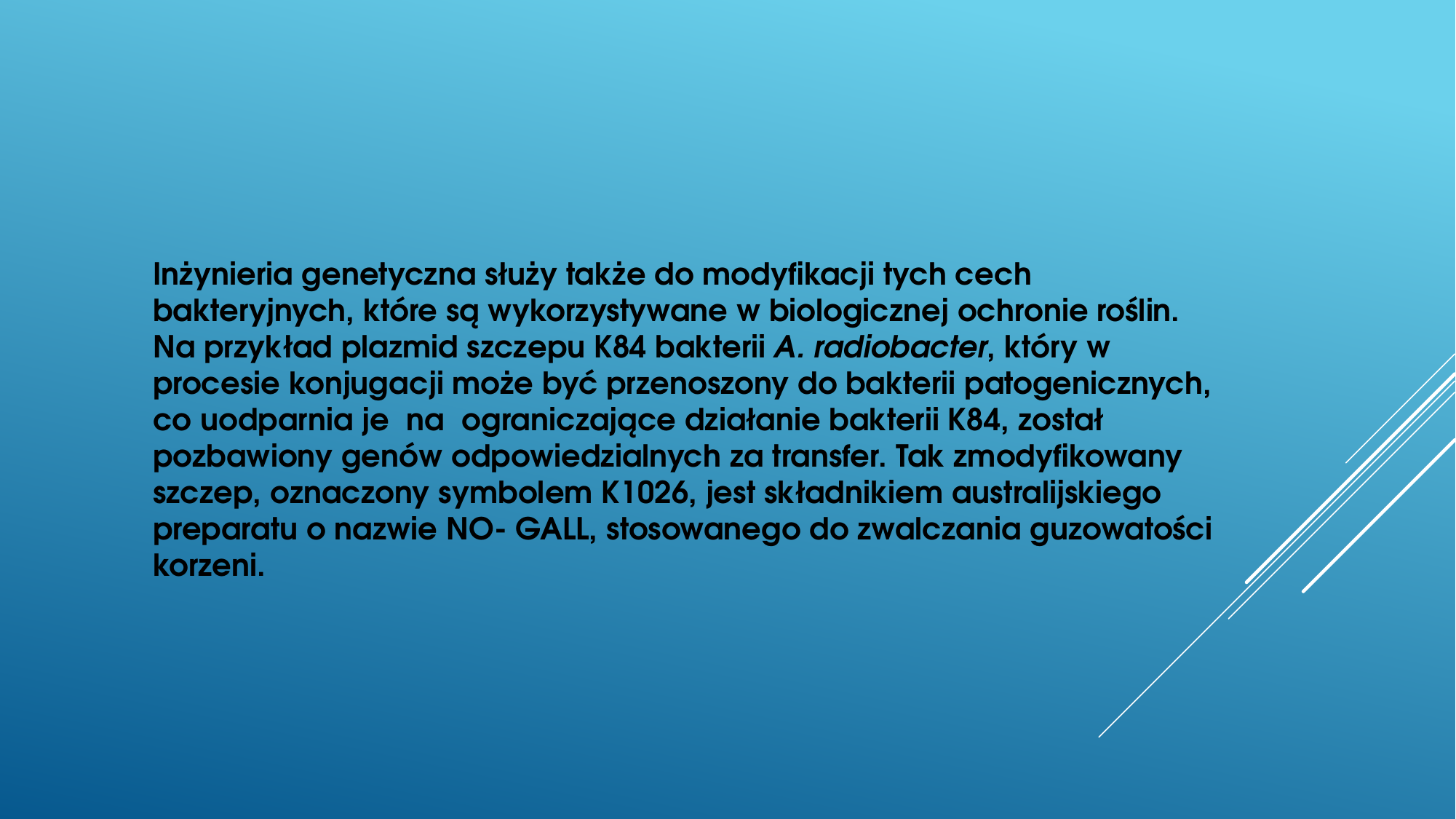

Inżynieria genetyczna służy także do modyfikacji tych cech bakteryjnych, które są wykorzystywane w biologicznej ochronie roślin. Na przykład plazmid szczepu K84 bakterii A. radiobacter, który w procesie konjugacji może być przenoszony do bakterii patogenicznych, co uodparnia je  na  ograniczające działanie bakterii K84, został pozbawiony genów odpowiedzialnych za transfer. Tak zmodyfikowany szczep, oznaczony symbolem K1026, jest składnikiem australijskiego preparatu o nazwie NO- GALL, stosowanego do zwalczania guzowatości korzeni.